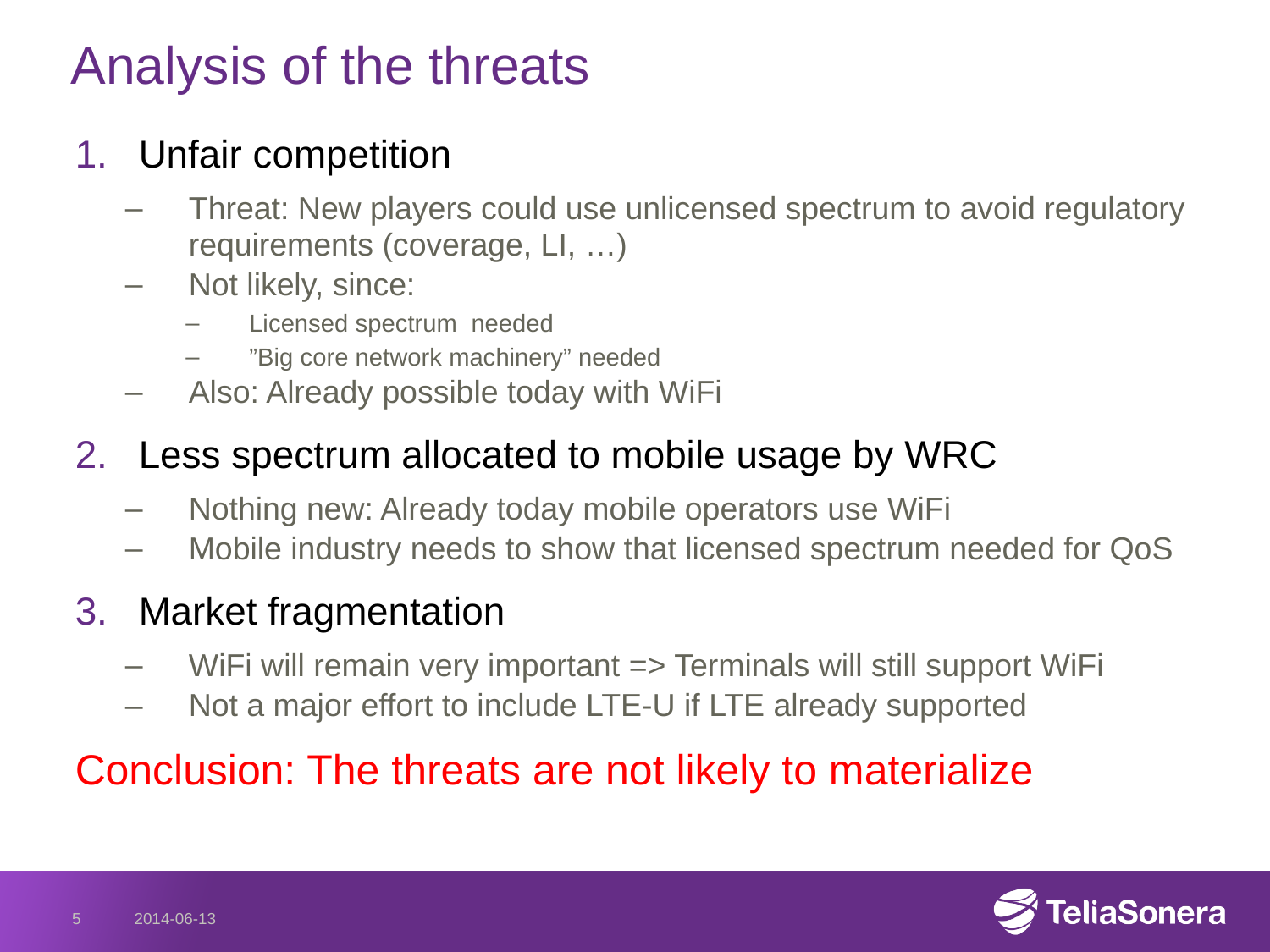

# Analysis of the threats
Unfair competition
Threat: New players could use unlicensed spectrum to avoid regulatory requirements (coverage, LI, …)
Not likely, since:
Licensed spectrum  needed
”Big core network machinery” needed
Also: Already possible today with WiFi
Less spectrum allocated to mobile usage by WRC
Nothing new: Already today mobile operators use WiFi
Mobile industry needs to show that licensed spectrum needed for QoS
Market fragmentation
WiFi will remain very important => Terminals will still support WiFi
Not a major effort to include LTE-U if LTE already supported
Conclusion: The threats are not likely to materialize
5
2014-06-13